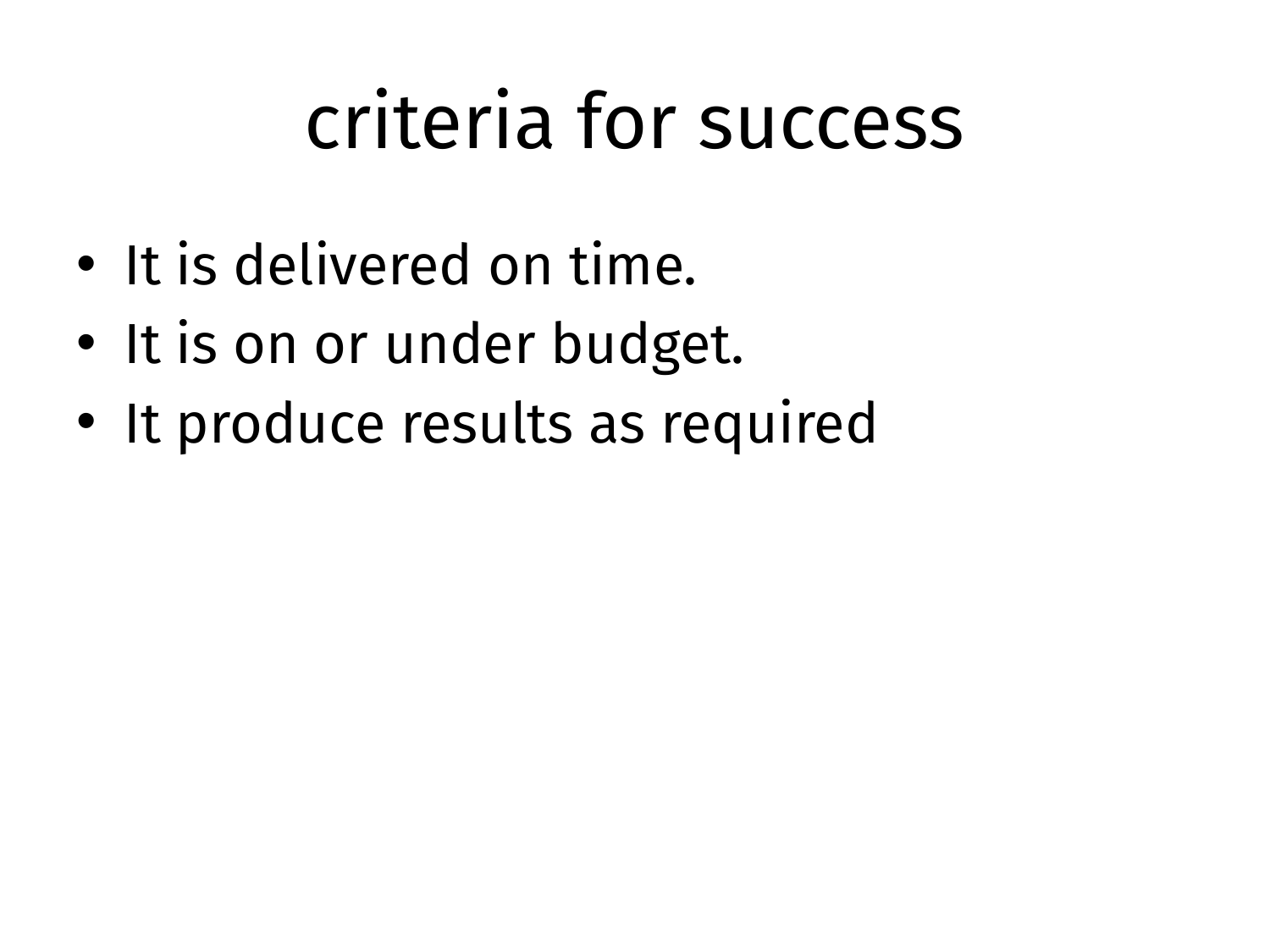

# criteria for success
It is delivered on time.
It is on or under budget.
It produce results as required